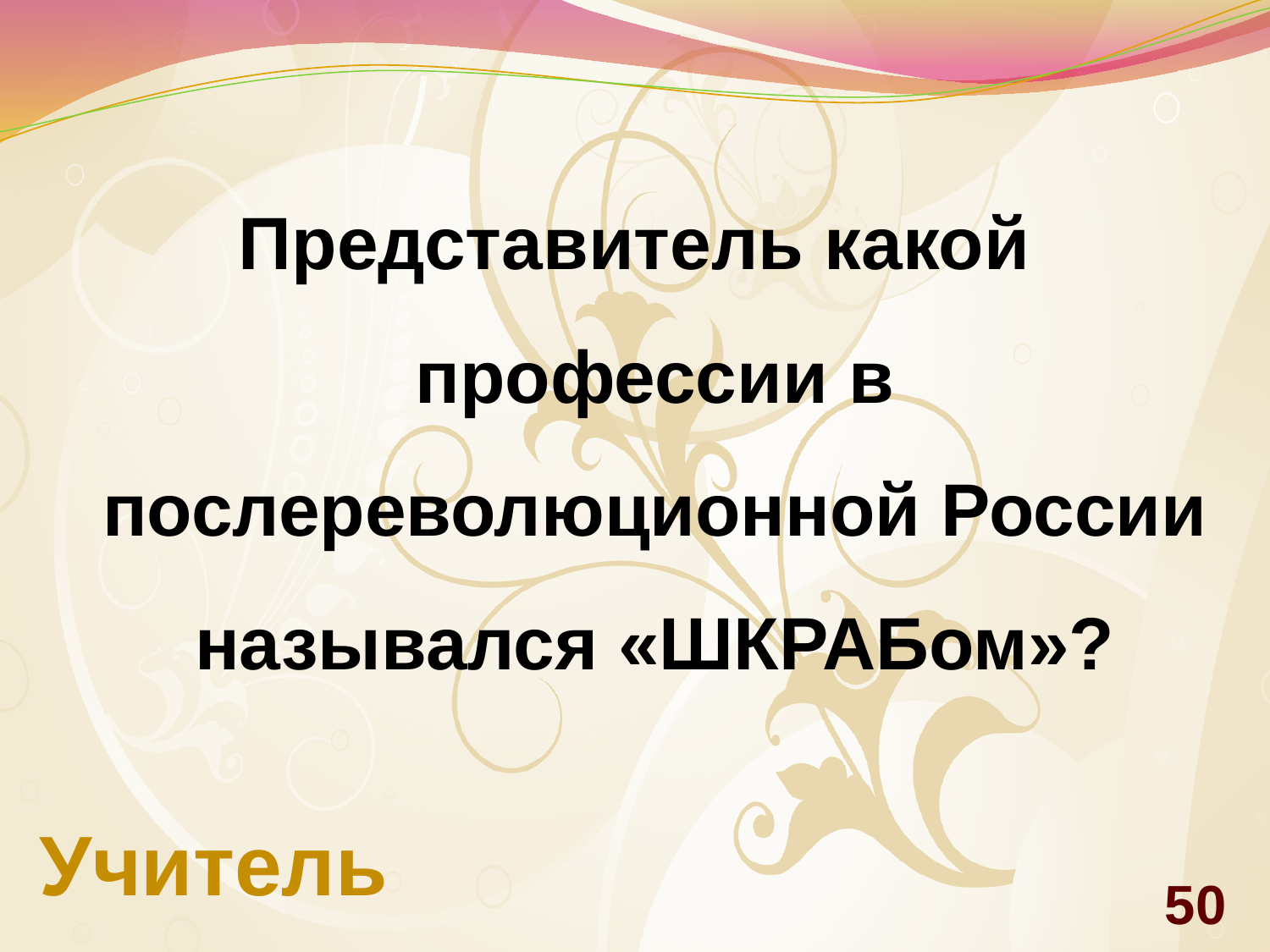

Представитель какой профессии в послереволюционной России назывался «ШКРАБом»?
# Учитель
50